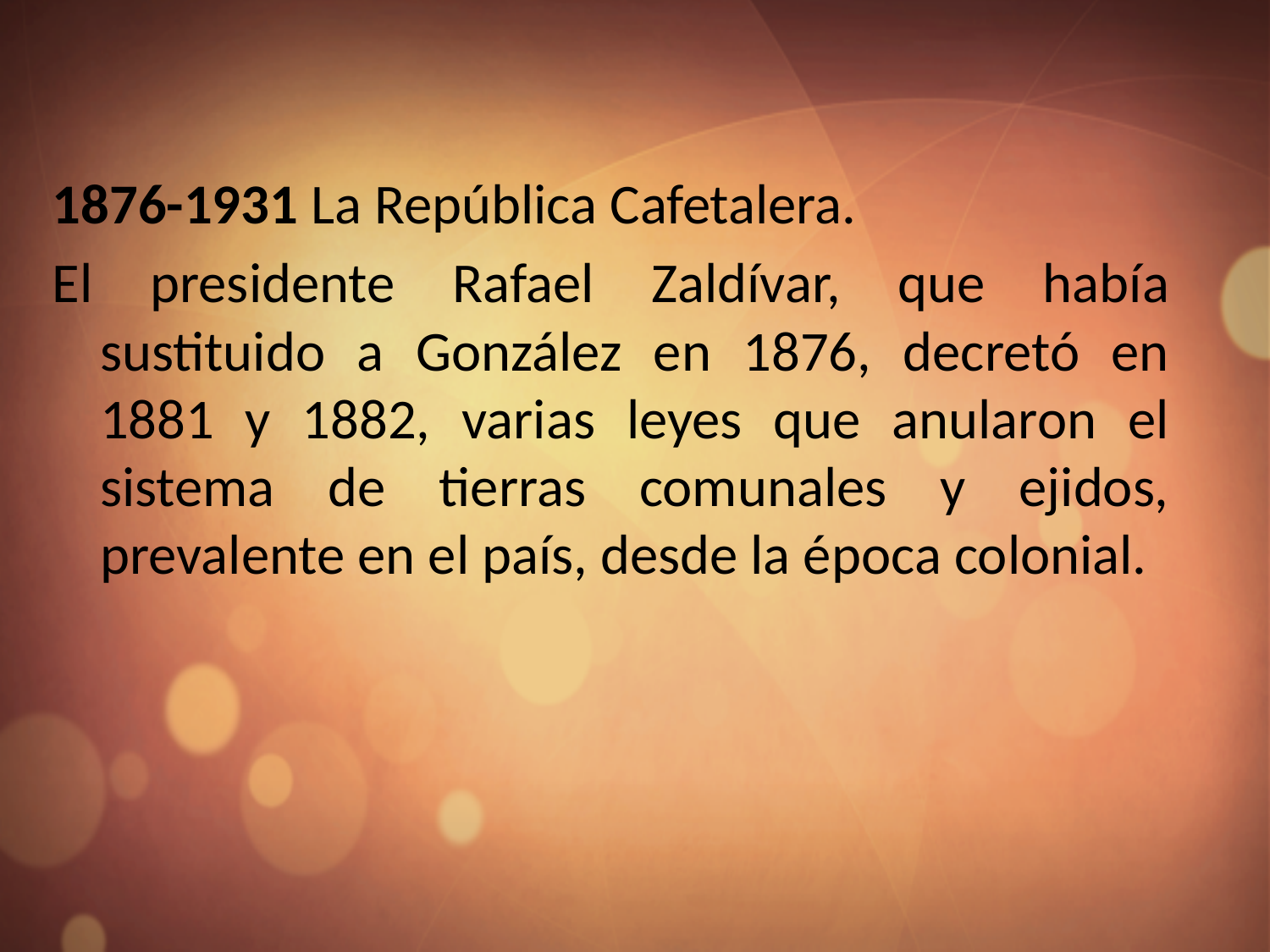

1876-1931 La República Cafetalera.
El presidente Rafael Zaldívar, que había sustituido a González en 1876, decretó en 1881 y 1882, varias leyes que anularon el sistema de tierras comunales y ejidos, prevalente en el país, desde la época colonial.